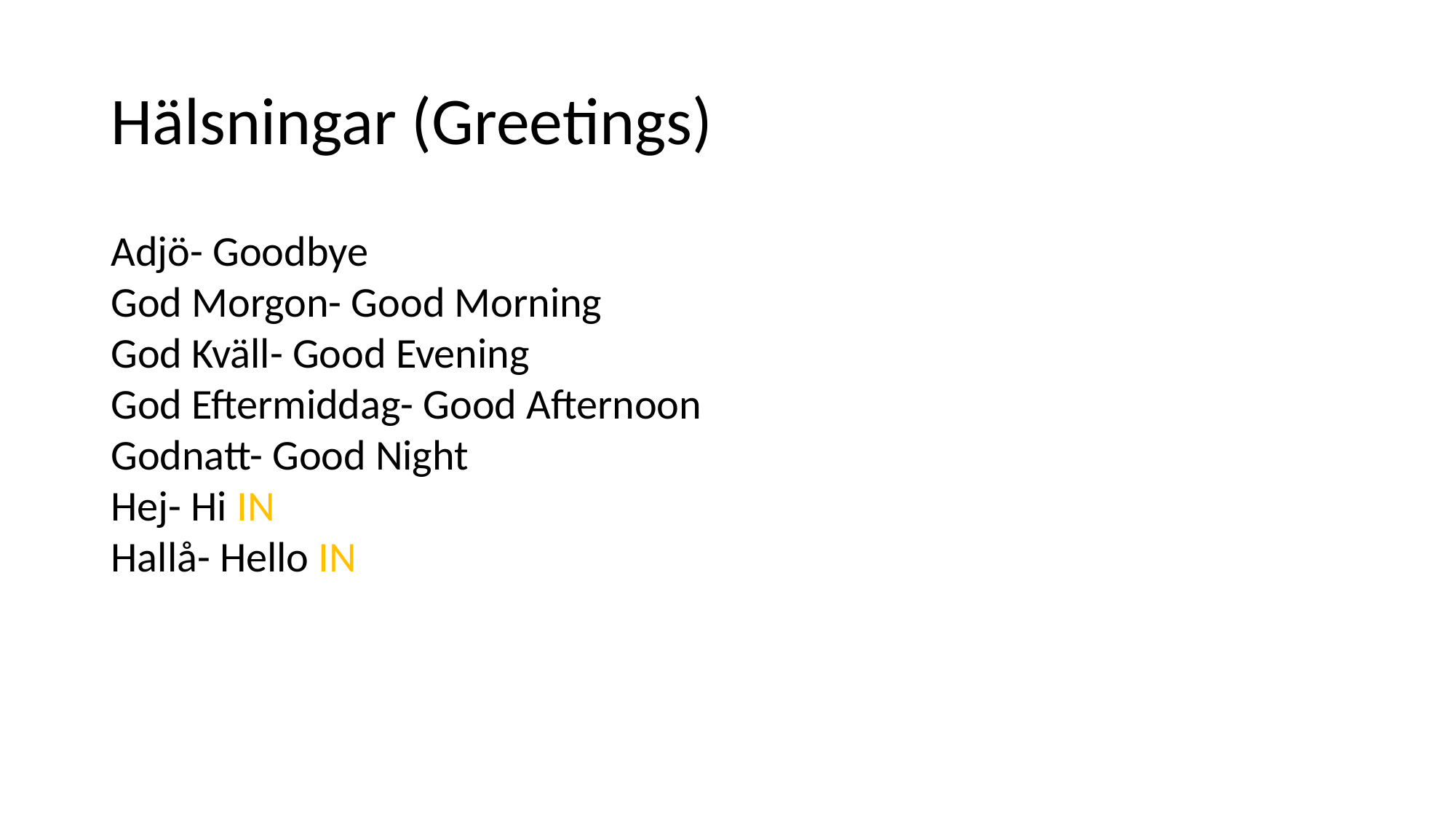

# Hälsningar (Greetings)
Adjö- Goodbye
God Morgon- Good Morning
God Kväll- Good Evening
God Eftermiddag- Good Afternoon
Godnatt- Good Night
Hej- Hi IN
Hallå- Hello IN